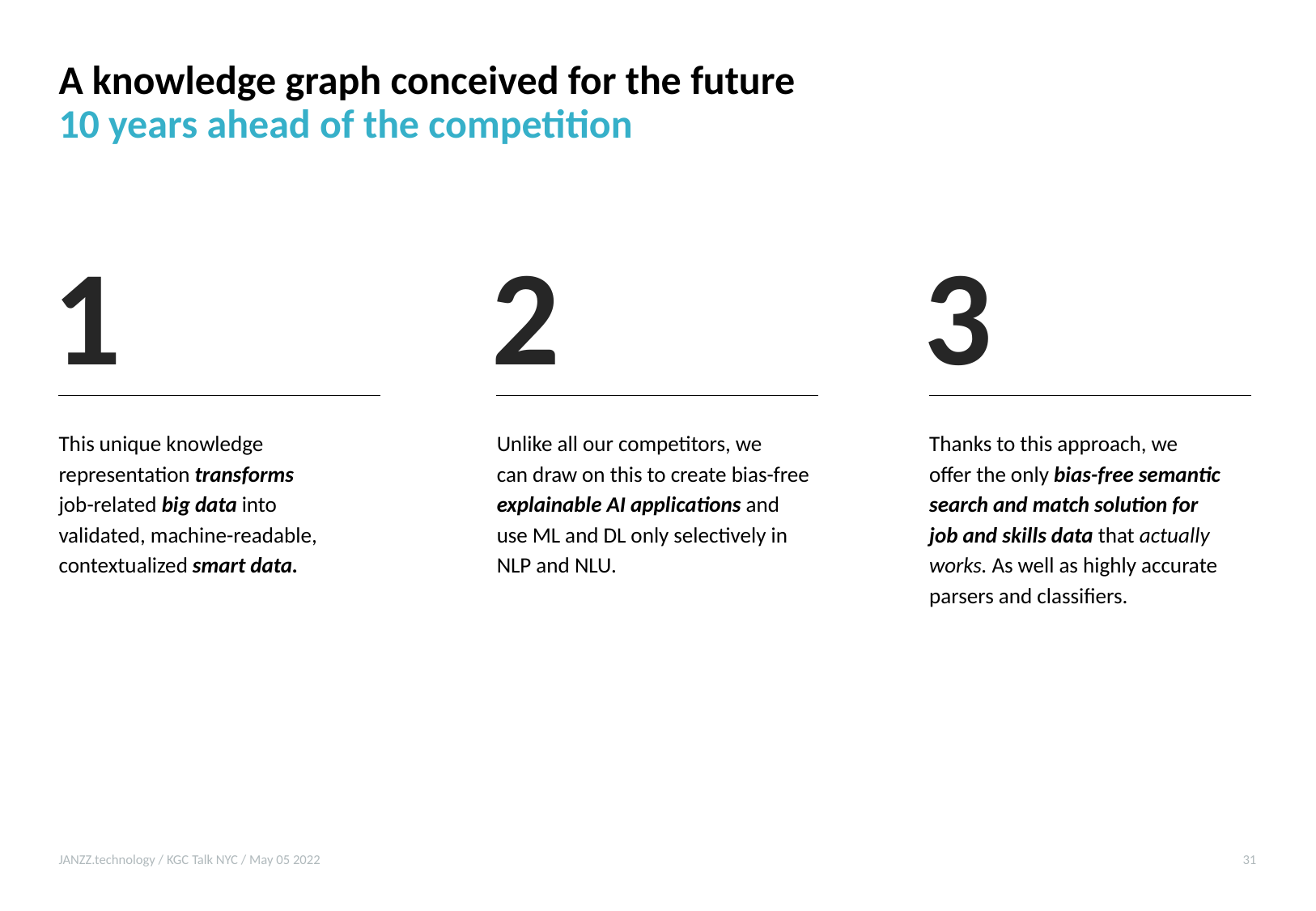

# A knowledge graph conceived for the future 10 years ahead of the competition
1
2
3
This unique knowledge representation transforms
job-related big data into
validated, machine-readable, contextualized smart data.
Unlike all our competitors, we
can draw on this to create bias-free explainable AI applications and
use ML and DL only selectively in NLP and NLU.
Thanks to this approach, we
offer the only bias-free semantic search and match solution for
job and skills data that actually works. As well as highly accurate parsers and classifiers.
JANZZ.technology / KGC Talk NYC / May 05 2022
31